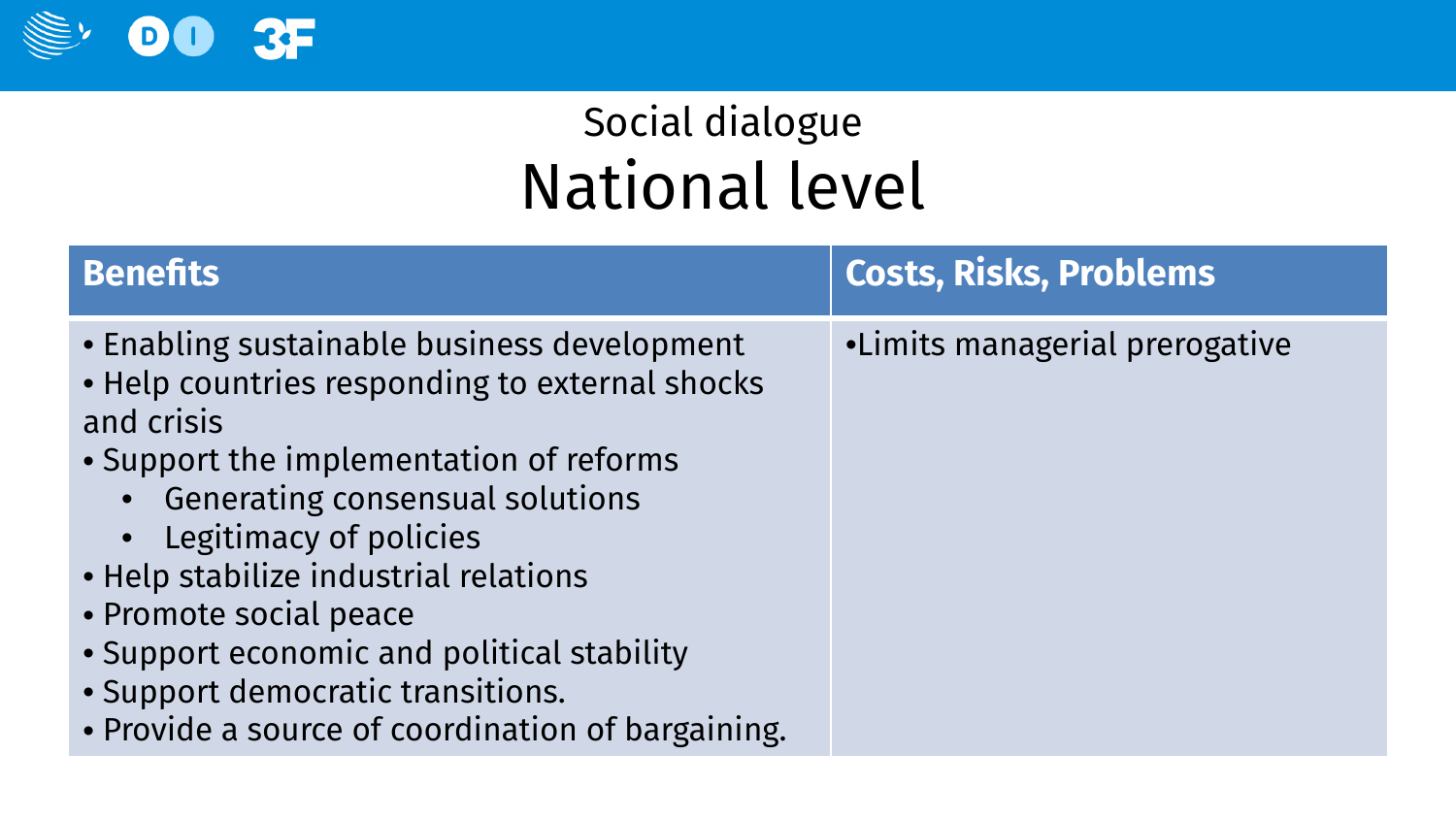

# Social dialogue National level
| Benefits | Costs, Risks, Problems |
| --- | --- |
| Enabling sustainable business development Help countries responding to external shocks and crisis Support the implementation of reforms Generating consensual solutions Legitimacy of policies Help stabilize industrial relations Promote social peace Support economic and political stability Support democratic transitions. Provide a source of coordination of bargaining. | Limits managerial prerogative |